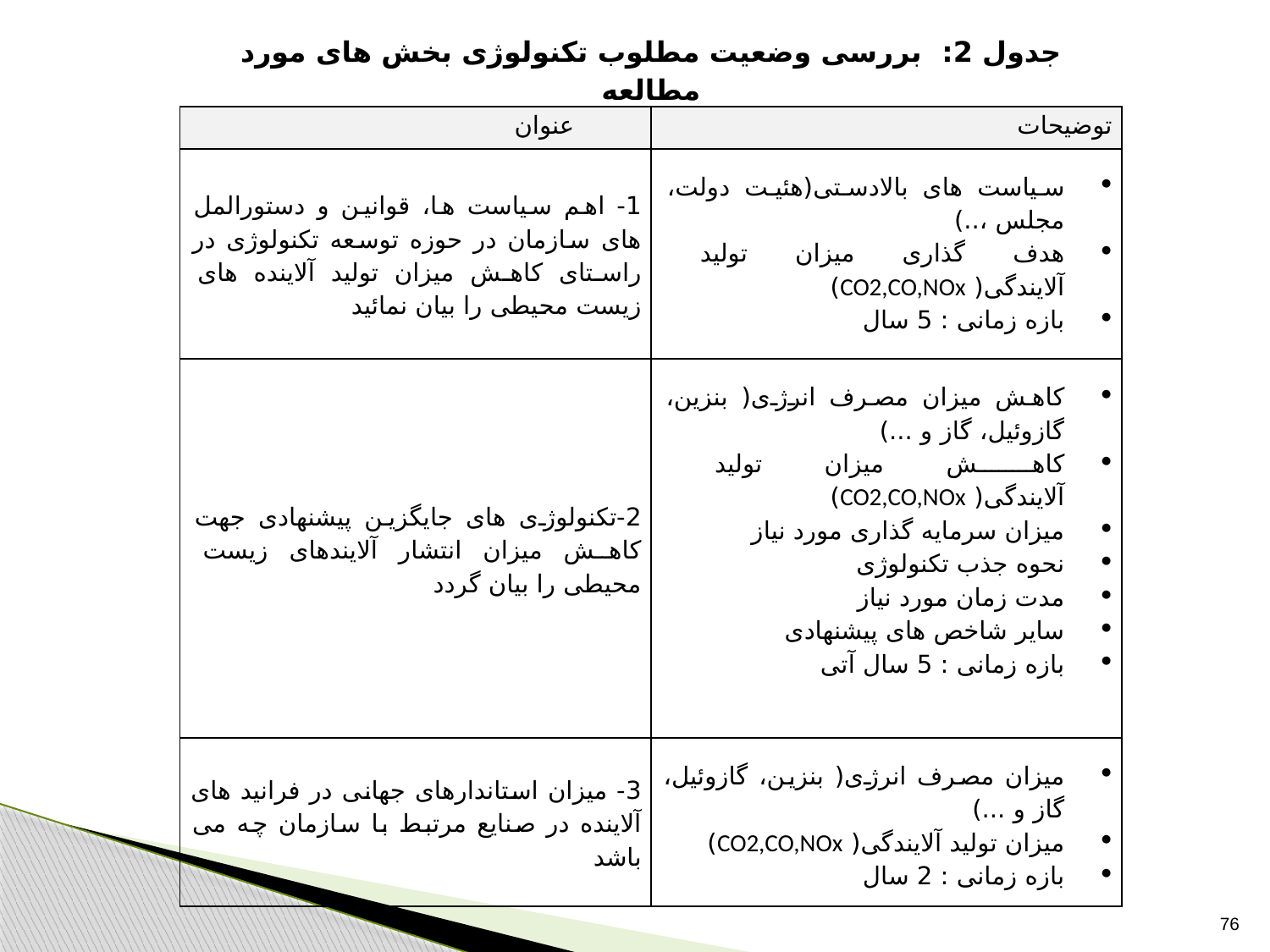

| جدول 2: بررسی وضعیت مطلوب تکنولوژی بخش های مورد مطالعه |  |
| --- | --- |
| عنوان | توضیحات |
| 1- اهم سیاست ها، قوانین و دستورالمل های سازمان در حوزه توسعه تکنولوژی در راستای کاهش میزان تولید آلاینده های زیست محیطی را بیان نمائید | سیاست های بالادستی(هئیت دولت، مجلس ،..) هدف گذاری میزان تولید آلایندگی( CO2,CO,NOx) بازه زمانی : 5 سال |
| 2-تکنولوژی های جایگزین پیشنهادی جهت کاهش میزان انتشار آلایندهای زیست محیطی را بیان گردد | کاهش میزان مصرف انرژی( بنزین، گازوئیل، گاز و ...) کاهش میزان تولید آلایندگی( CO2,CO,NOx) میزان سرمایه گذاری مورد نیاز نحوه جذب تکنولوژی مدت زمان مورد نیاز سایر شاخص های پیشنهادی بازه زمانی : 5 سال آتی |
| 3- میزان استاندارهای جهانی در فرانید های آلاینده در صنایع مرتبط با سازمان چه می باشد | میزان مصرف انرژی( بنزین، گازوئیل، گاز و ...) میزان تولید آلایندگی( CO2,CO,NOx) بازه زمانی : 2 سال |
76